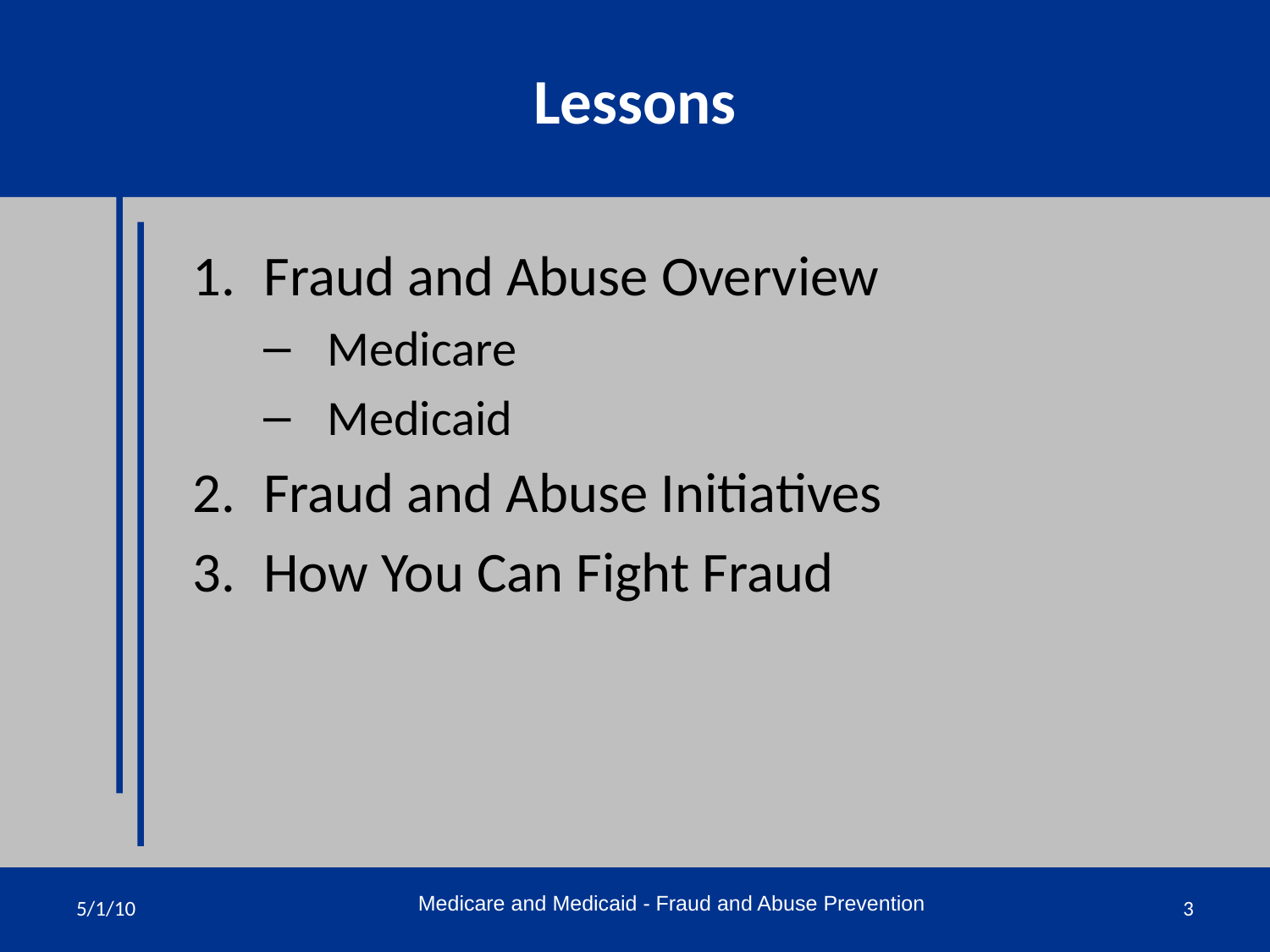

Medicare Fraud & Abuse Lessons
Lessons
Fraud and Abuse Overview
Medicare
Medicaid
Fraud and Abuse Initiatives
How You Can Fight Fraud
Medicare and Medicaid - Fraud and Abuse Prevention
5/1/10
3